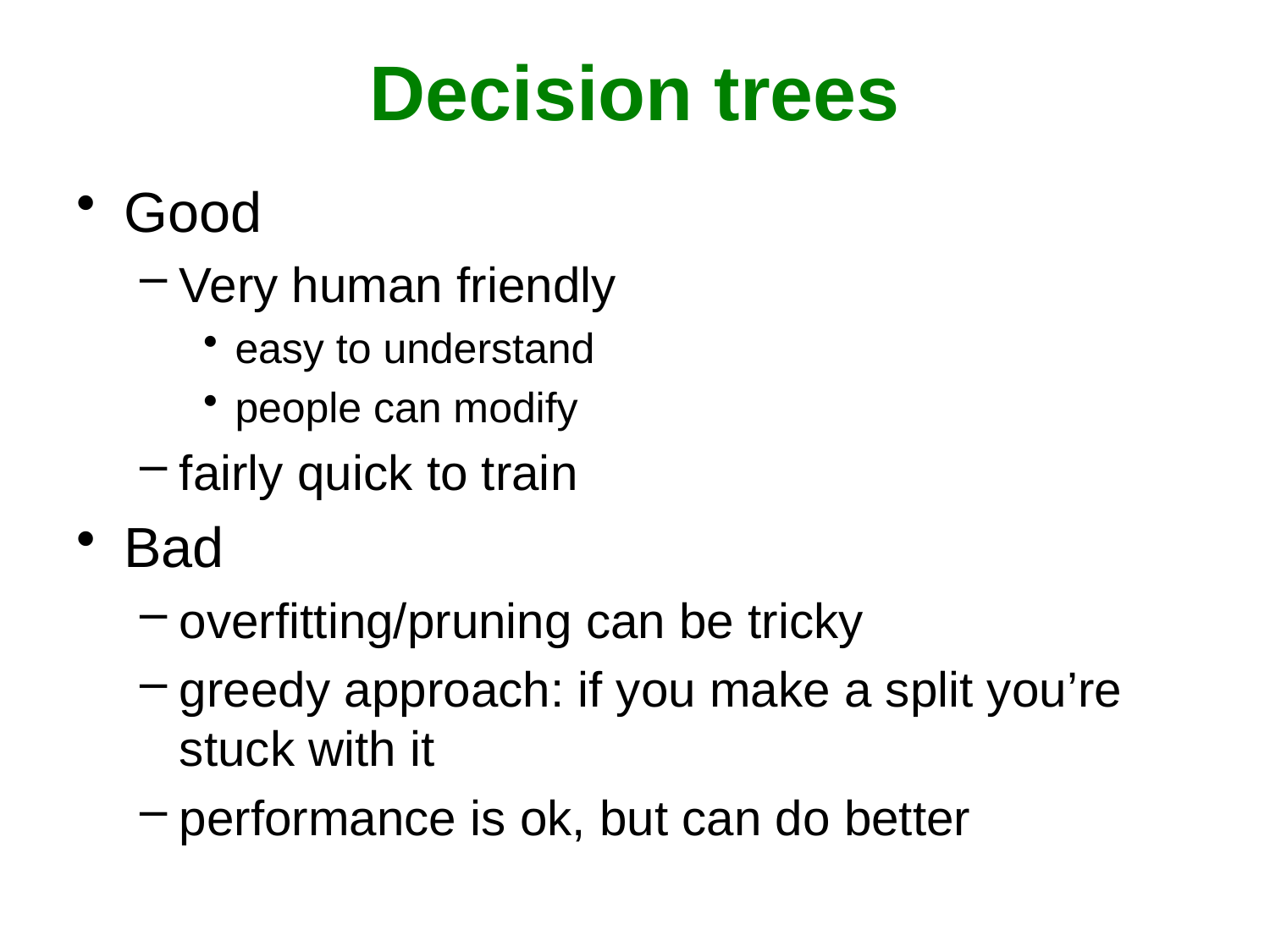

# Decision trees
Good
Very human friendly
easy to understand
people can modify
fairly quick to train
Bad
overfitting/pruning can be tricky
greedy approach: if you make a split you’re stuck with it
performance is ok, but can do better